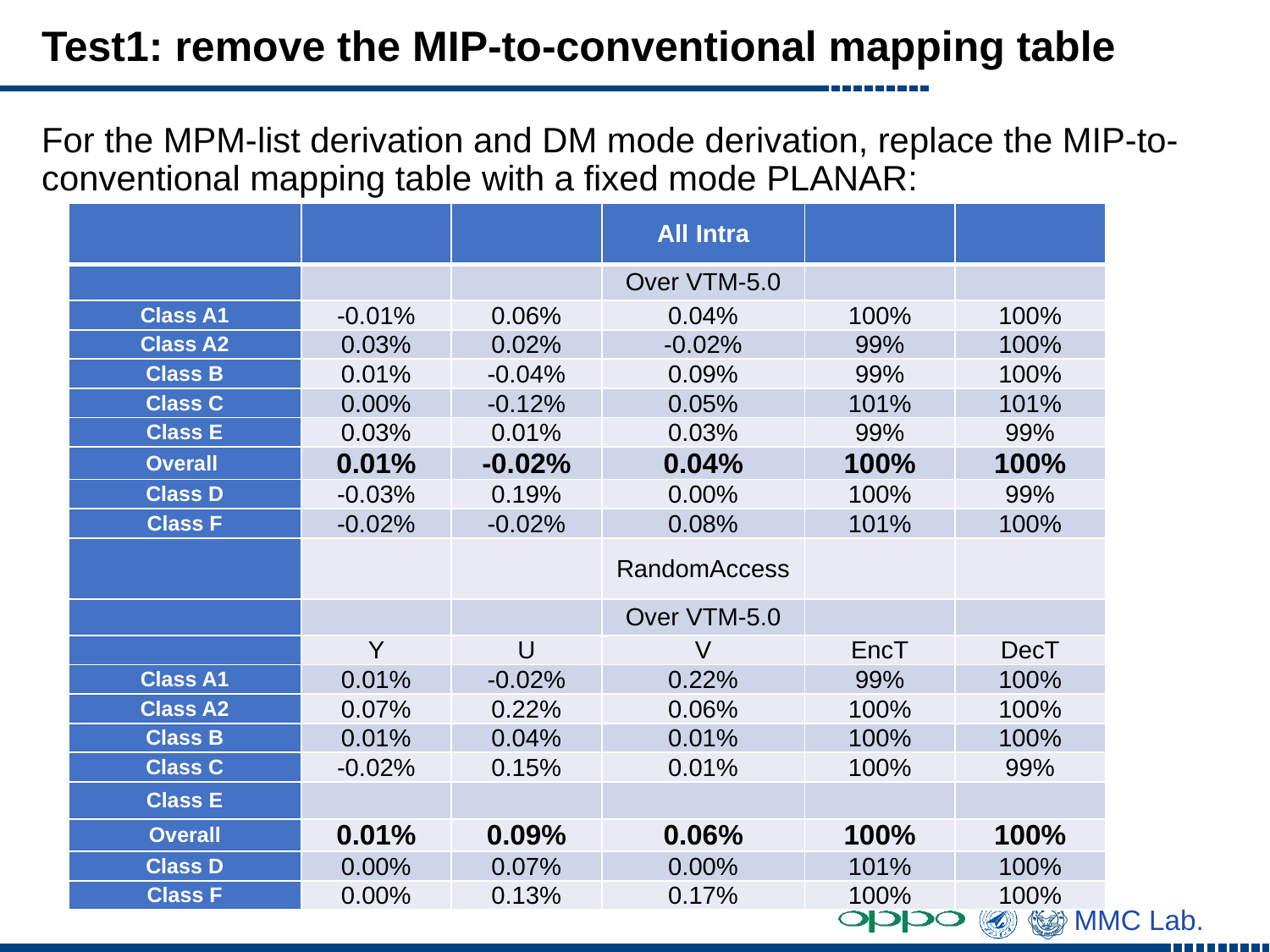

# Test1: remove the MIP-to-conventional mapping table
For the MPM-list derivation and DM mode derivation, replace the MIP-to-conventional mapping table with a fixed mode PLANAR:

|  |  |  | All Intra |  |  |
| --- | --- | --- | --- | --- | --- |
|  |  |  | Over VTM-5.0 |  |  |
| Class A1 | -0.01% | 0.06% | 0.04% | 100% | 100% |
| Class A2 | 0.03% | 0.02% | -0.02% | 99% | 100% |
| Class B | 0.01% | -0.04% | 0.09% | 99% | 100% |
| Class C | 0.00% | -0.12% | 0.05% | 101% | 101% |
| Class E | 0.03% | 0.01% | 0.03% | 99% | 99% |
| Overall | 0.01% | -0.02% | 0.04% | 100% | 100% |
| Class D | -0.03% | 0.19% | 0.00% | 100% | 99% |
| Class F | -0.02% | -0.02% | 0.08% | 101% | 100% |
|  |  |  | RandomAccess |  |  |
|  |  |  | Over VTM-5.0 |  |  |
|  | Y | U | V | EncT | DecT |
| Class A1 | 0.01% | -0.02% | 0.22% | 99% | 100% |
| Class A2 | 0.07% | 0.22% | 0.06% | 100% | 100% |
| Class B | 0.01% | 0.04% | 0.01% | 100% | 100% |
| Class C | -0.02% | 0.15% | 0.01% | 100% | 99% |
| Class E |  |  |  |  |  |
| Overall | 0.01% | 0.09% | 0.06% | 100% | 100% |
| Class D | 0.00% | 0.07% | 0.00% | 101% | 100% |
| Class F | 0.00% | 0.13% | 0.17% | 100% | 100% |